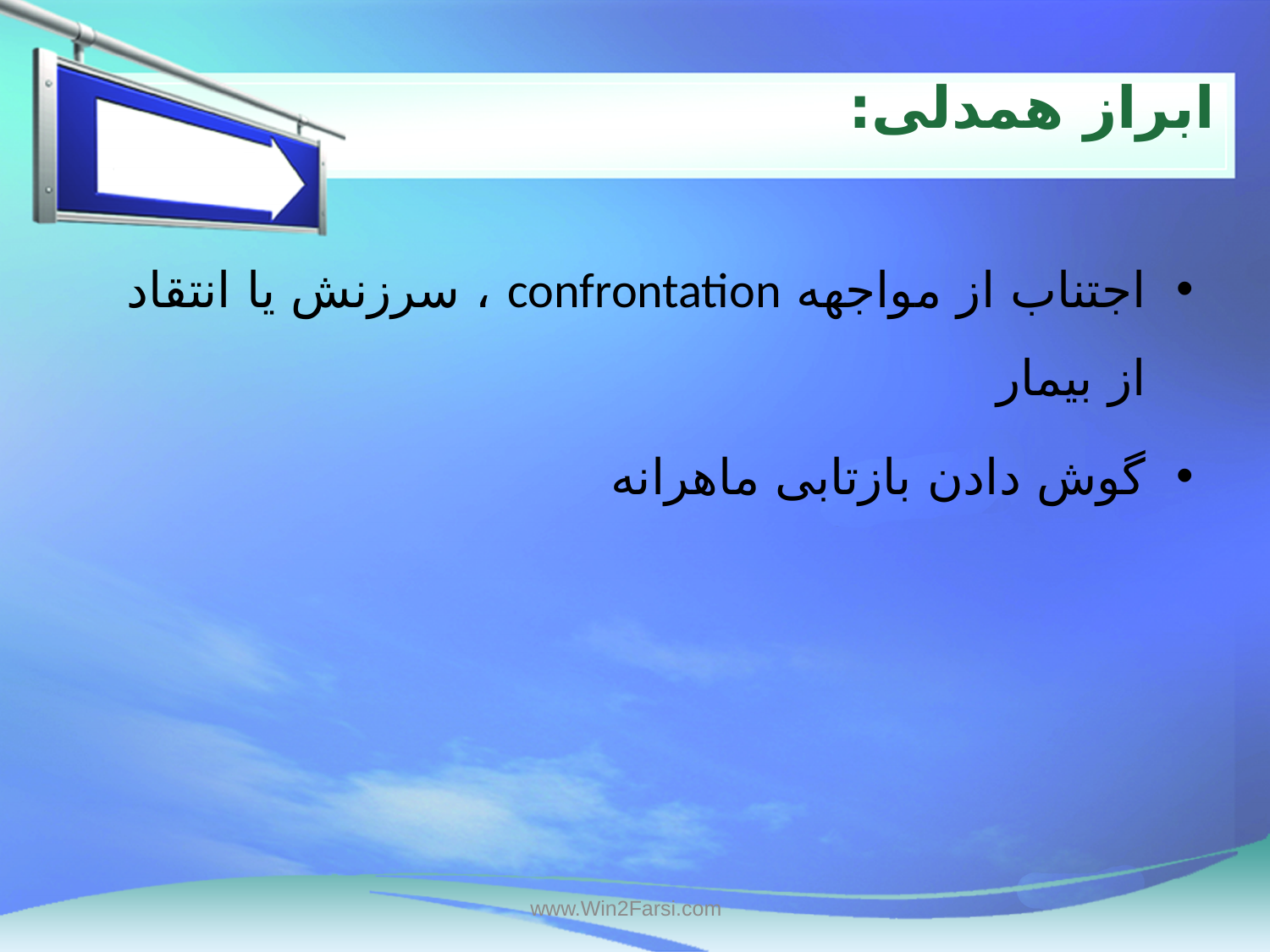

# ابراز همدلی:
اجتناب از مواجهه confrontation ، سرزنش یا انتقاد از بیمار
گوش دادن بازتابی ماهرانه

www.Win2Farsi.com